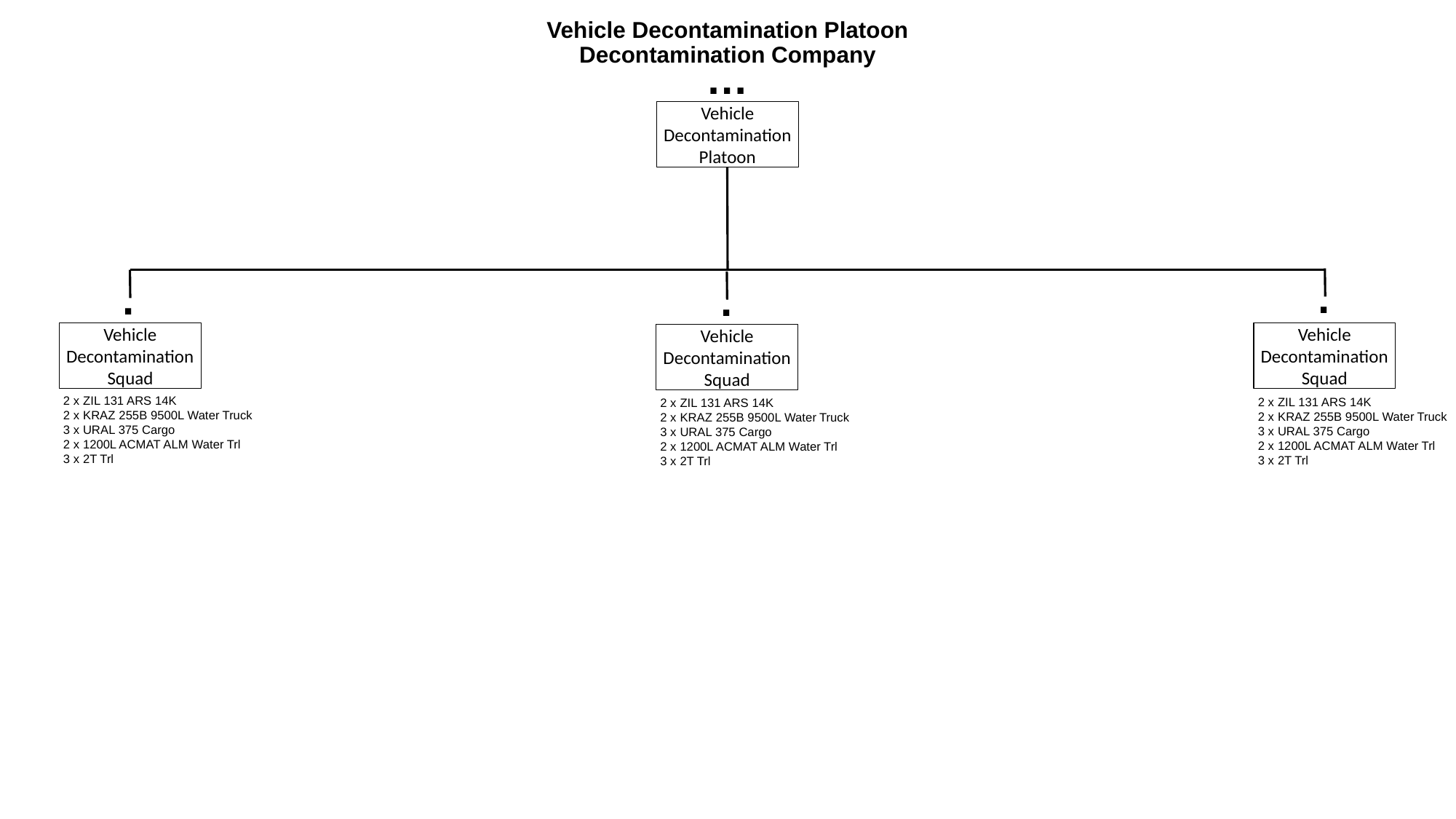

# Vehicle Decontamination Platoon Decontamination Company
…
Vehicle Decontamination
Platoon
.
.
.
Vehicle Decontamination
Squad
Vehicle Decontamination
Squad
Vehicle Decontamination
Squad
2 x ZIL 131 ARS 14K
2 x KRAZ 255B 9500L Water Truck
3 x URAL 375 Cargo
2 x 1200L ACMAT ALM Water Trl
3 x 2T Trl
2 x ZIL 131 ARS 14K
2 x KRAZ 255B 9500L Water Truck
3 x URAL 375 Cargo
2 x 1200L ACMAT ALM Water Trl
3 x 2T Trl
2 x ZIL 131 ARS 14K
2 x KRAZ 255B 9500L Water Truck
3 x URAL 375 Cargo
2 x 1200L ACMAT ALM Water Trl
3 x 2T Trl